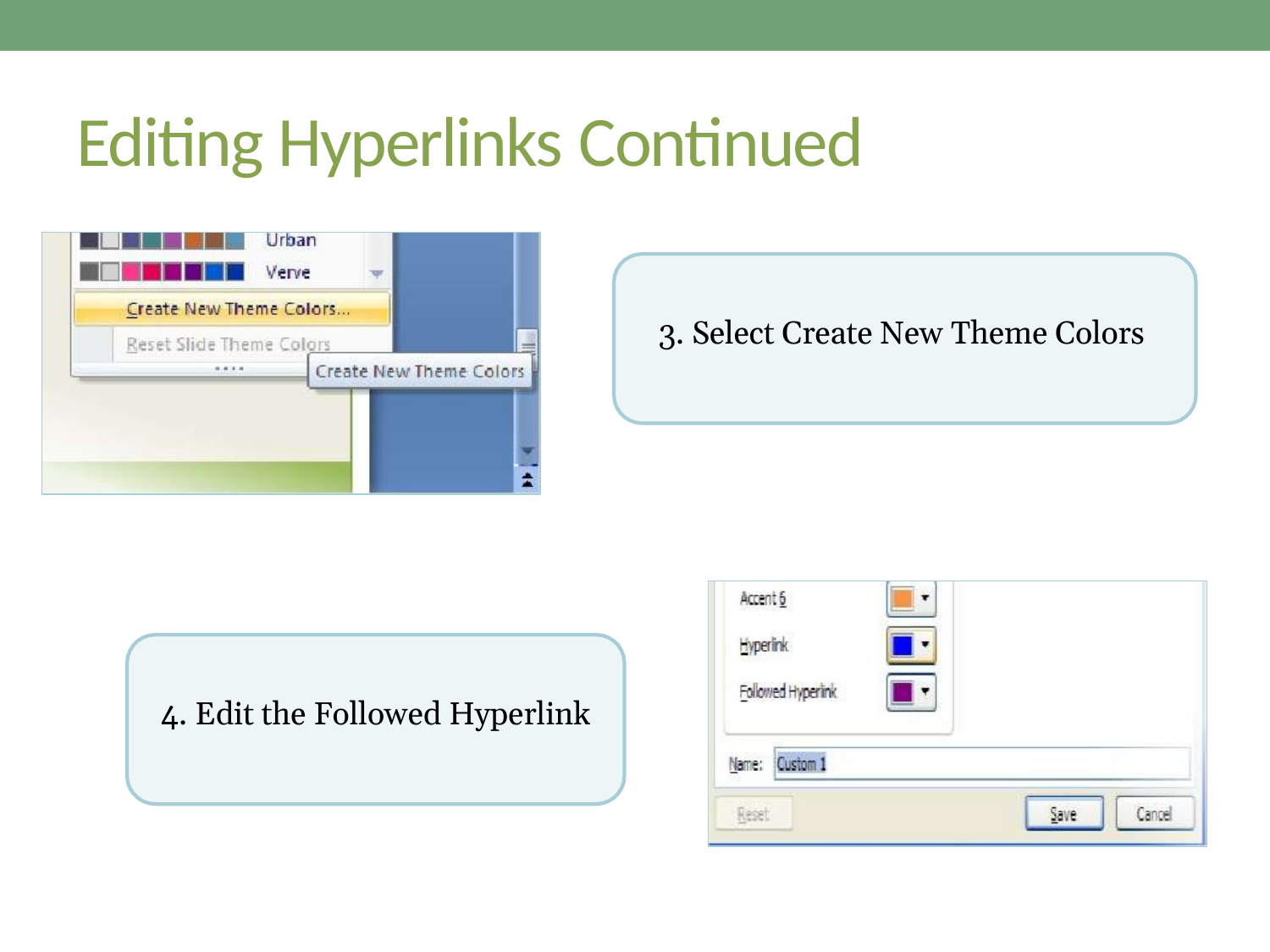

# Editing Hyperlinks Continued

3. Select Create New Theme Colors

4. Edit the Followed Hyperlink